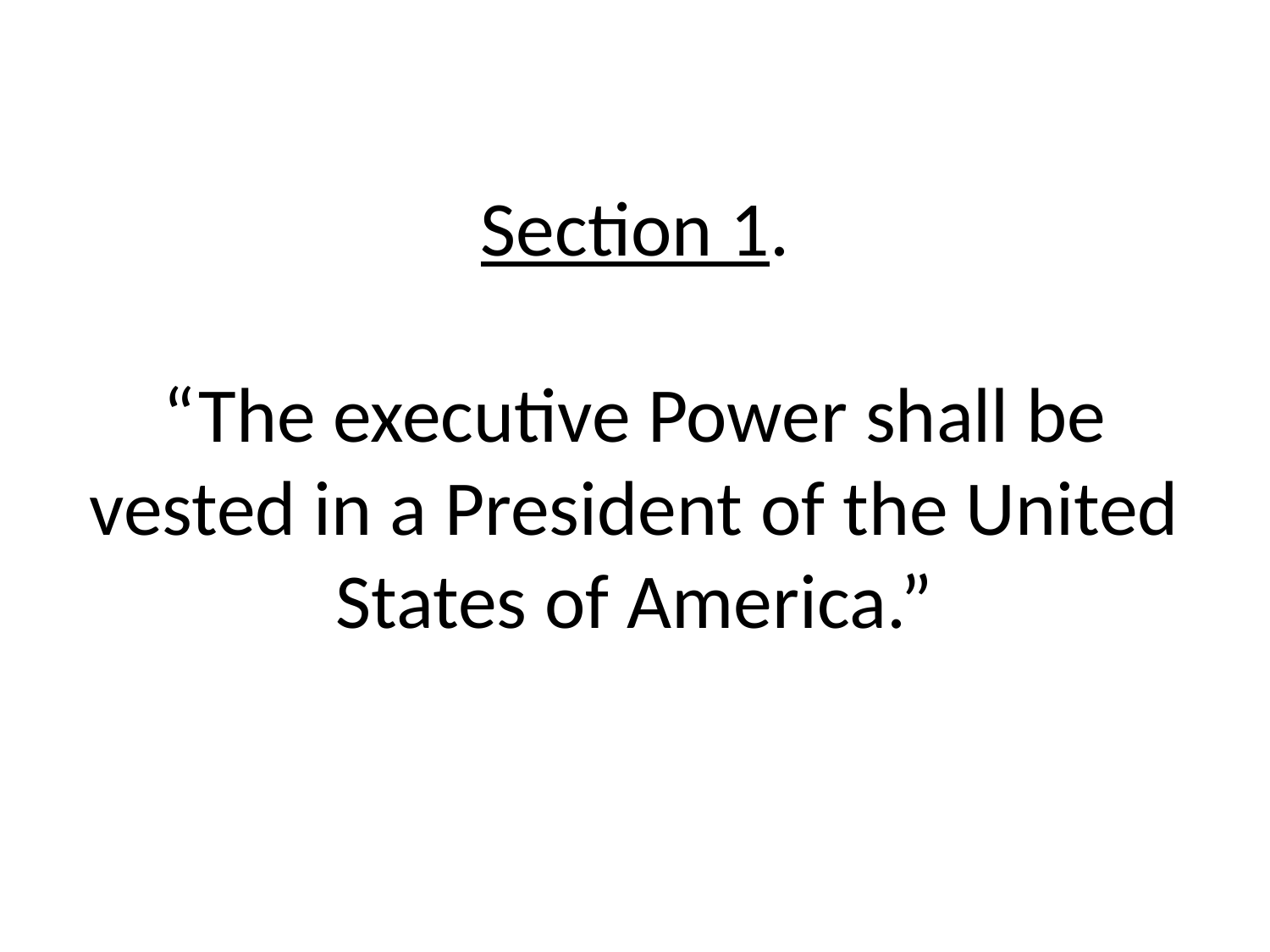

# Section 1. “The executive Power shall be vested in a President of the United States of America.”